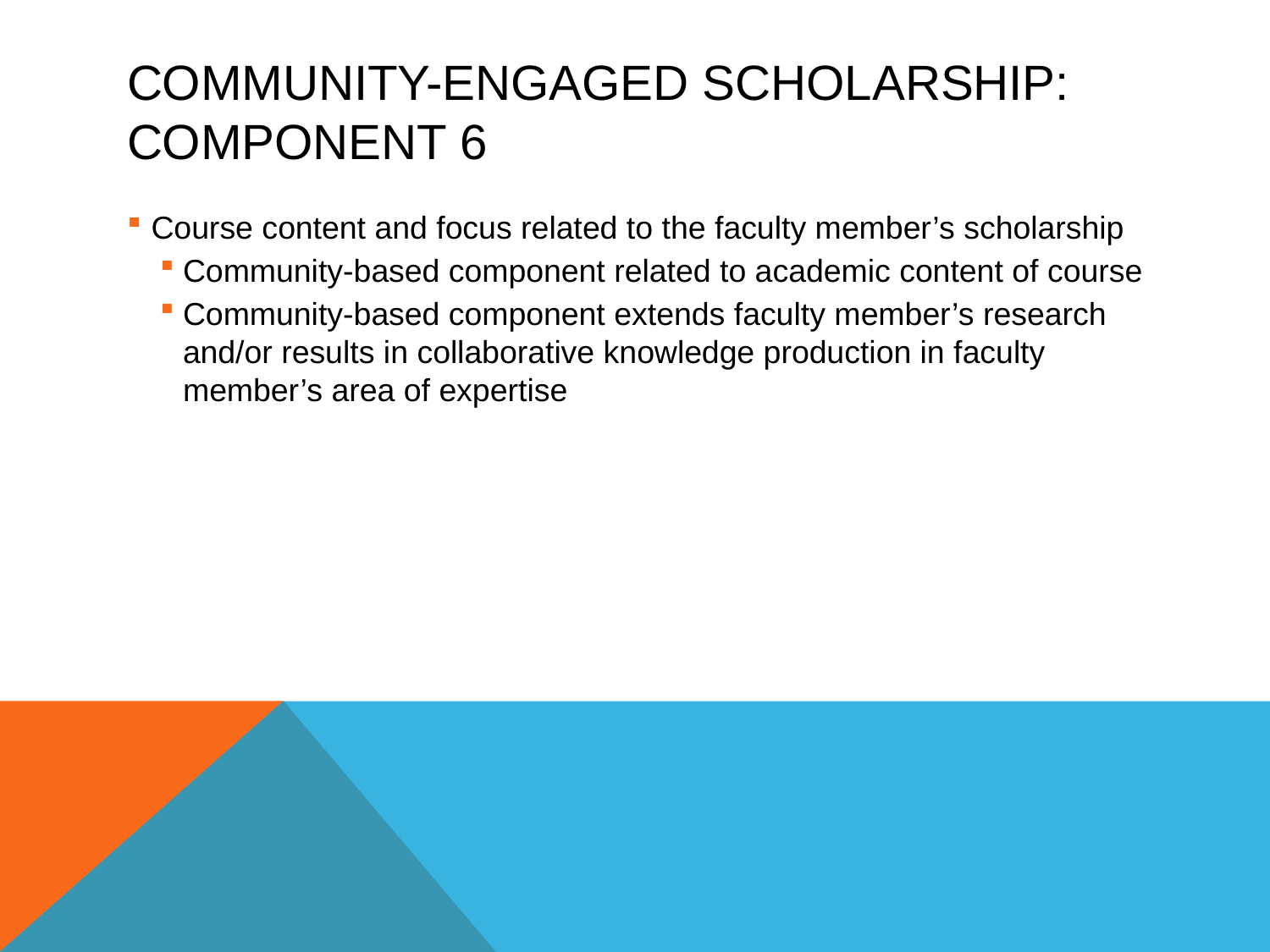

# Community-engaged scholarship: Component 6
Course content and focus related to the faculty member’s scholarship
Community-based component related to academic content of course
Community-based component extends faculty member’s research and/or results in collaborative knowledge production in faculty member’s area of expertise